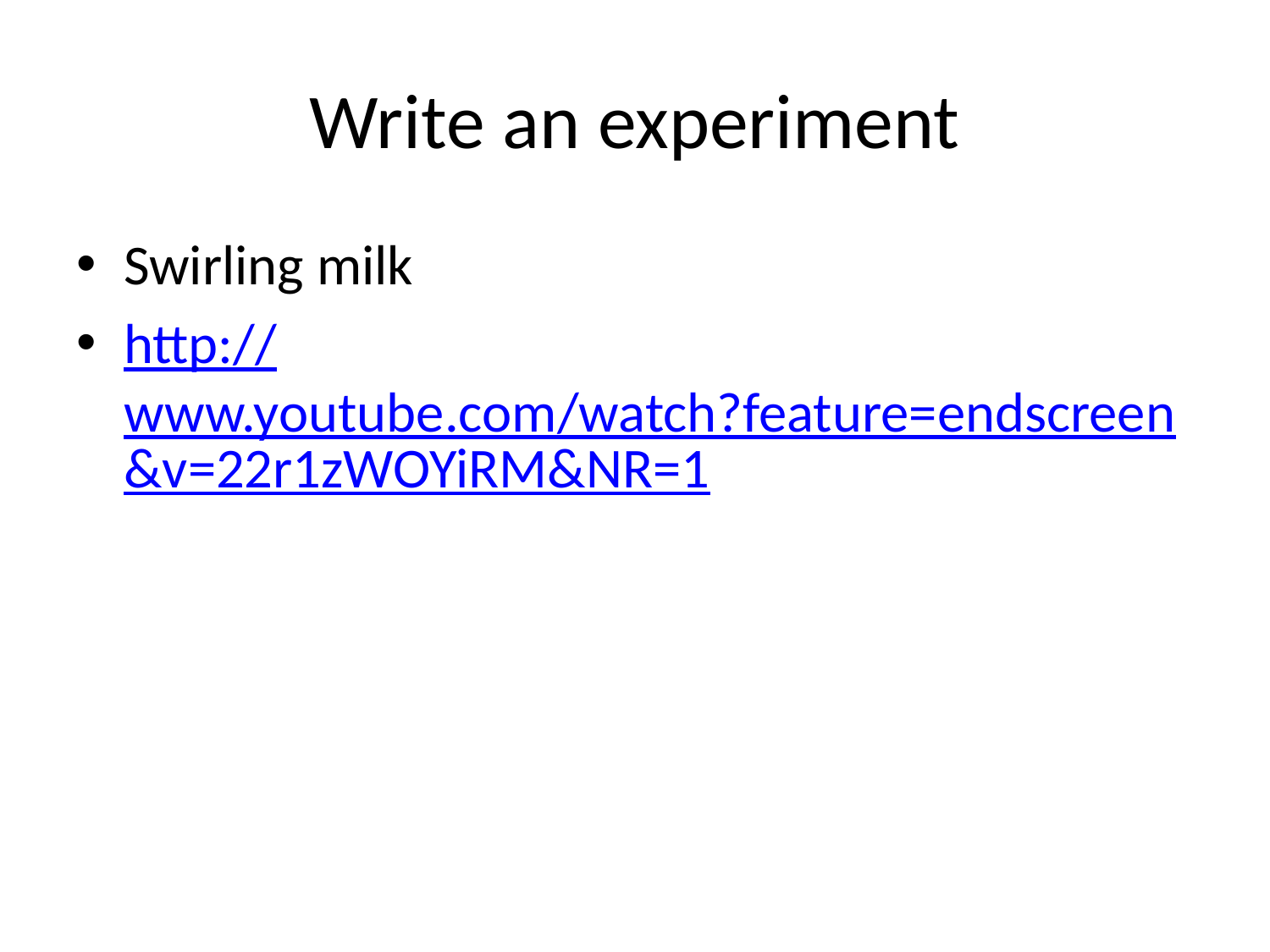

# Write an experiment
Swirling milk
http://www.youtube.com/watch?feature=endscreen&v=22r1zWOYiRM&NR=1